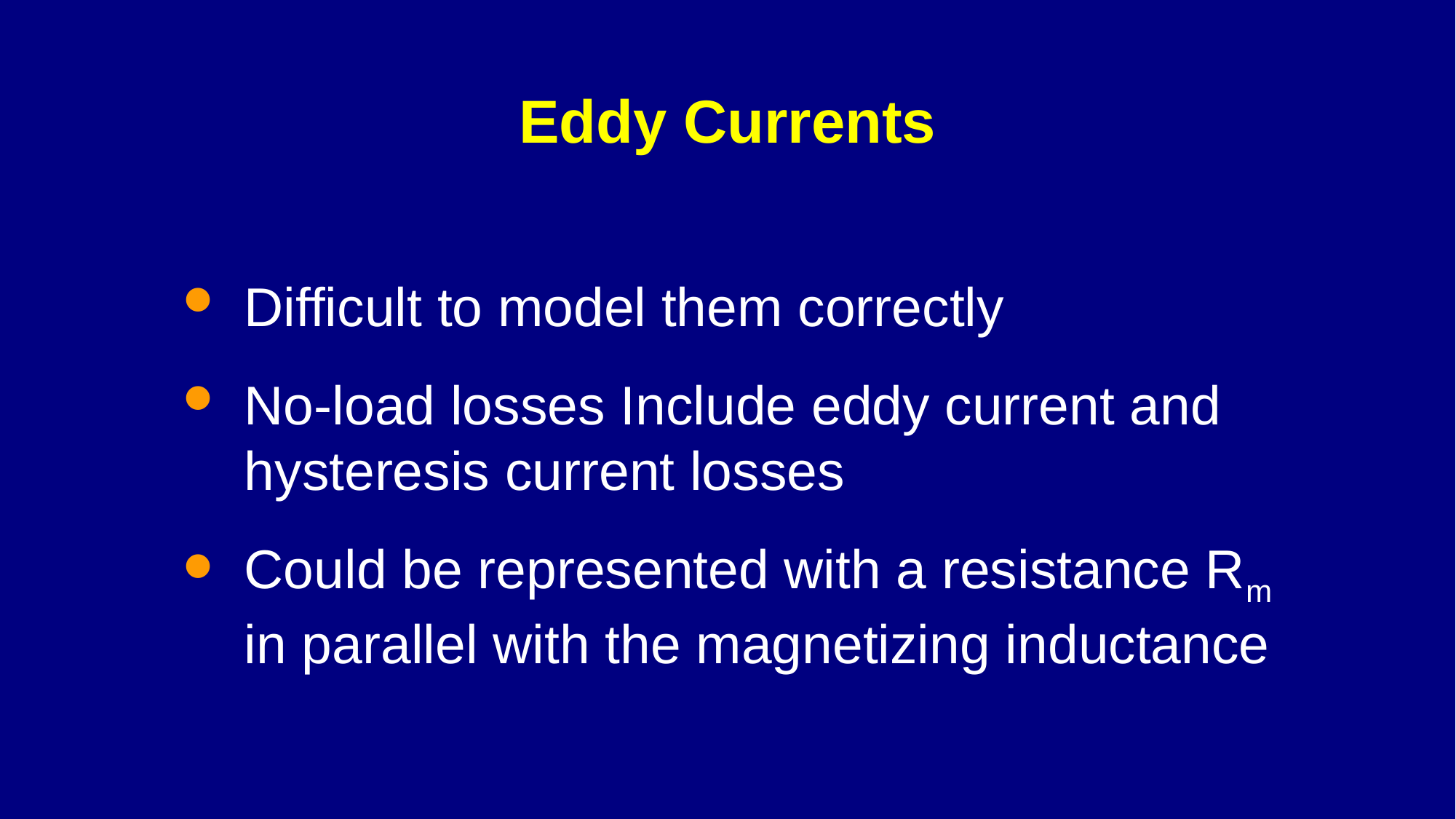

# Eddy Currents
Difficult to model them correctly
No-load losses Include eddy current and hysteresis current losses
Could be represented with a resistance Rm in parallel with the magnetizing inductance